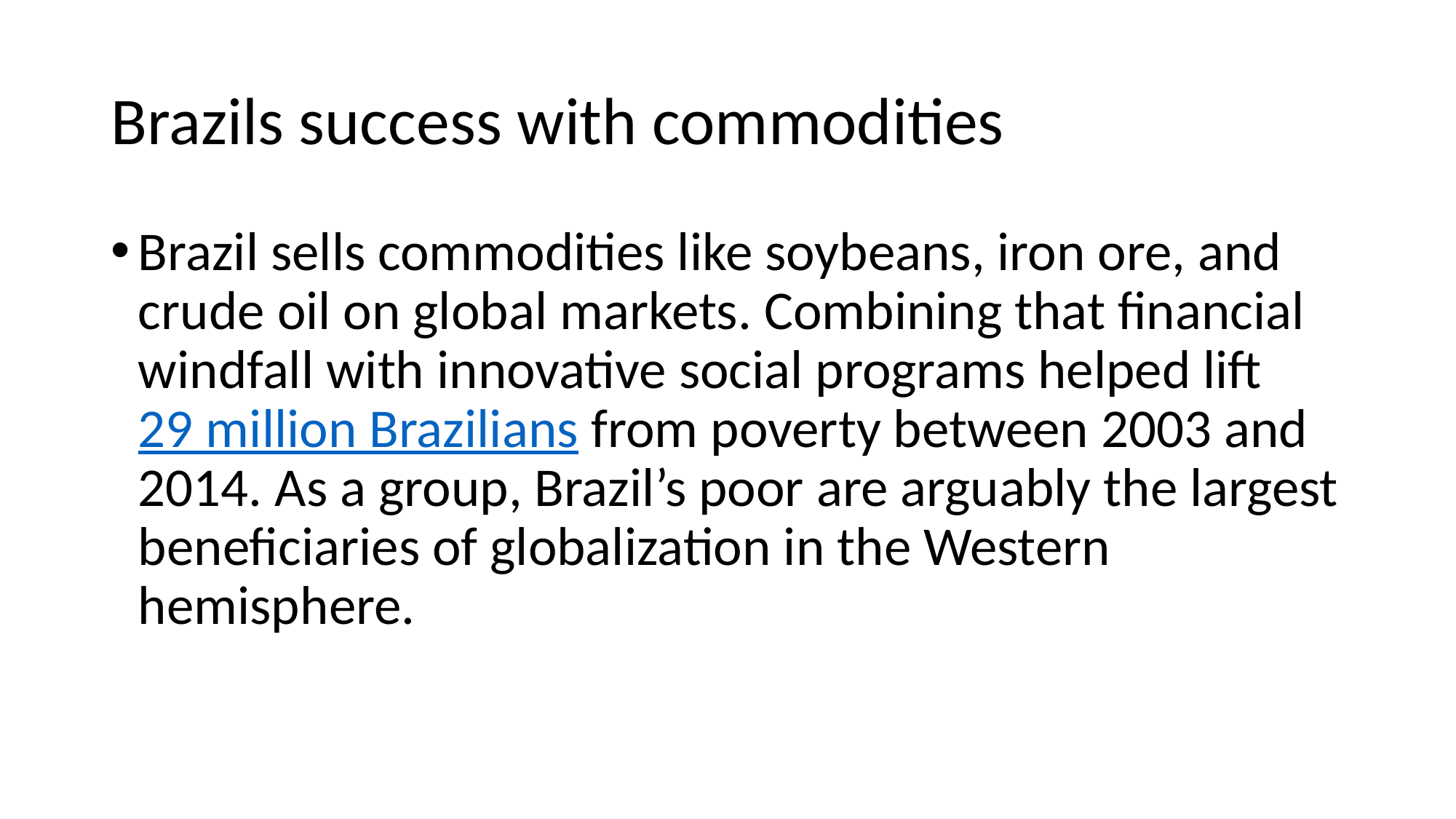

# Brazils success with commodities
Brazil sells commodities like soybeans, iron ore, and crude oil on global markets. Combining that financial windfall with innovative social programs helped lift 29 million Brazilians from poverty between 2003 and 2014. As a group, Brazil’s poor are arguably the largest beneficiaries of globalization in the Western hemisphere.